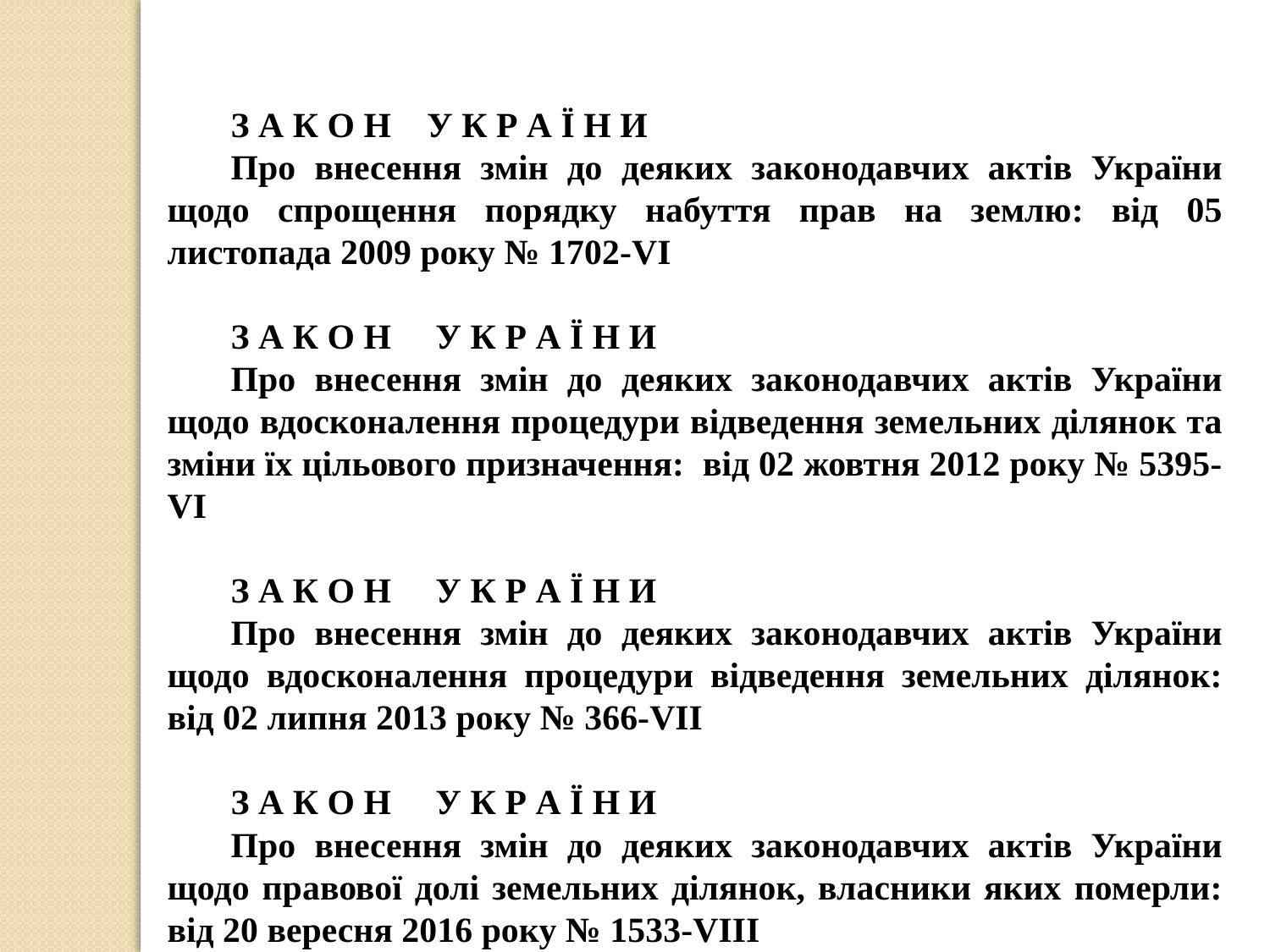

З А К О Н    У К Р А Ї Н И
Про внесення змін до деяких законодавчих актів України щодо спрощення порядку набуття прав на землю: від 05 листопада 2009 року № 1702-VI

З А К О Н     У К Р А Ї Н И
Про внесення змін до деяких законодавчих актів України щодо вдосконалення процедури відведення земельних ділянок та зміни їх цільового призначення:  від 02 жовтня 2012 року № 5395-VI

З А К О Н     У К Р А Ї Н И
Про внесення змін до деяких законодавчих актів України щодо вдосконалення процедури відведення земельних ділянок: від 02 липня 2013 року № 366-VIІ

З А К О Н     У К Р А Ї Н И
Про внесення змін до деяких законодавчих актів України щодо правової долі земельних ділянок, власники яких померли: від 20 вересня 2016 року № 1533-VIІІ